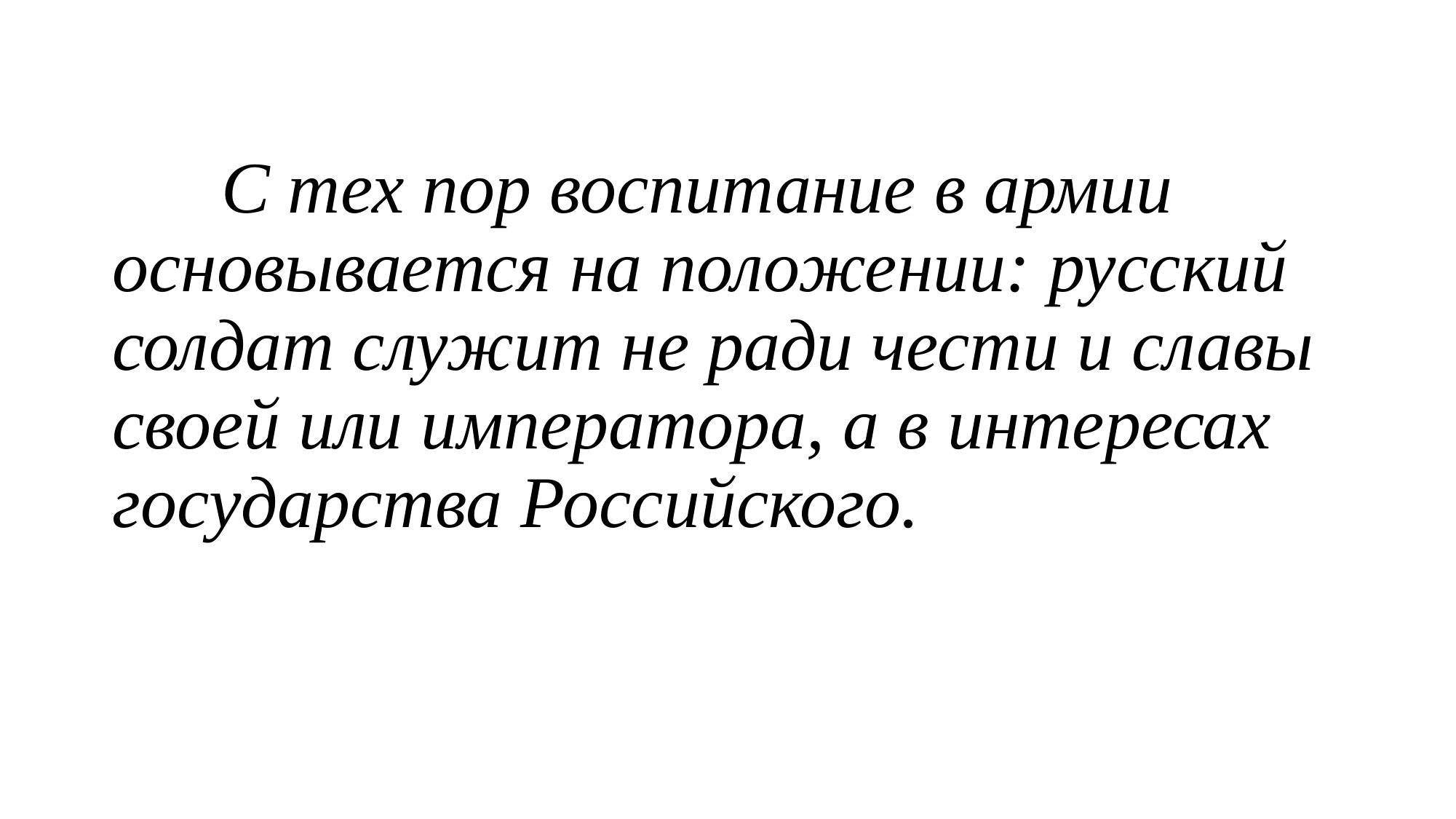

С тех пор воспитание в армии основывается на положении: русский солдат служит не ради чести и славы своей или императора, а в интересах государства Российского.